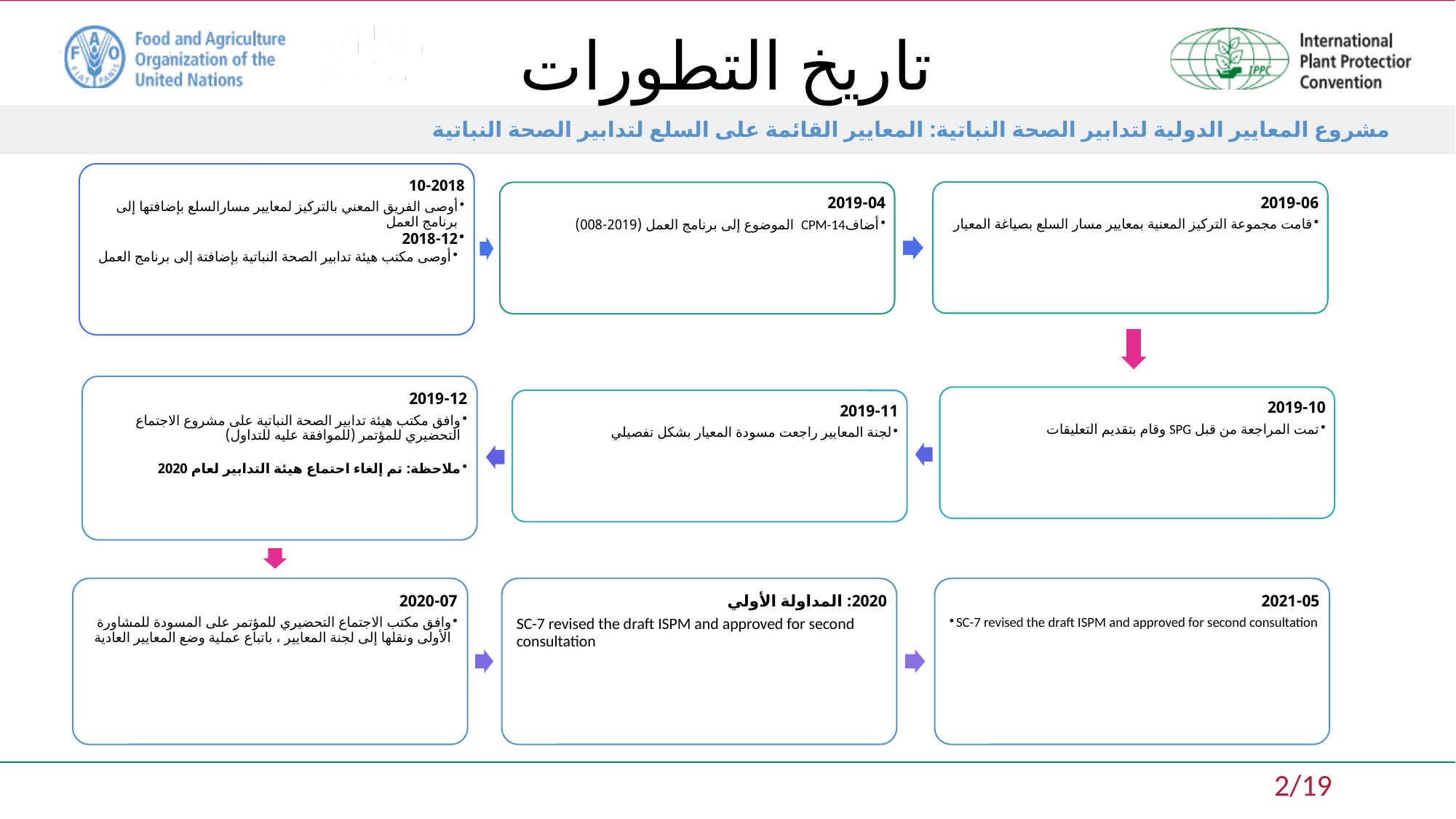

# تاريخ التطورات
10-2018
أوصى الفريق المعني بالتركيز لمعايير مسارالسلع بإضافتها إلى برنامج العمل
2018-12
أوصى مكتب هيئة تدابير الصحة النباتية بإضافتة إلى برنامج العمل

2019-04
أضافCPM-14  الموضوع إلى برنامج العمل (2019-008)

2019-06
قامت مجموعة التركيز المعنية بمعايير مسار السلع بصياغة المعيار

2019-10
تمت المراجعة من قبل SPG وقام بتقديم التعليقات

2019-11
لجنة المعايير راجعت مسودة المعيار بشكل تفصيلي

2019-12
وافق مكتب هيئة تدابير الصحة النباتية على مشروع الاجتماع التحضيري للمؤتمر (للموافقة عليه للتداول)

ملاحظة: تم إلغاء احتماع هيئة التدابير لعام 2020

2020-07
وافق مكتب الاجتماع التحضيري للمؤتمر على المسودة للمشاورة الأولى ونقلها إلى لجنة المعايير ، باتباع عملية وضع المعايير العادية

2020: المداولة الأولي
SC-7 revised the draft ISPM and approved for second consultation

2021-05
SC-7 revised the draft ISPM and approved for second consultation